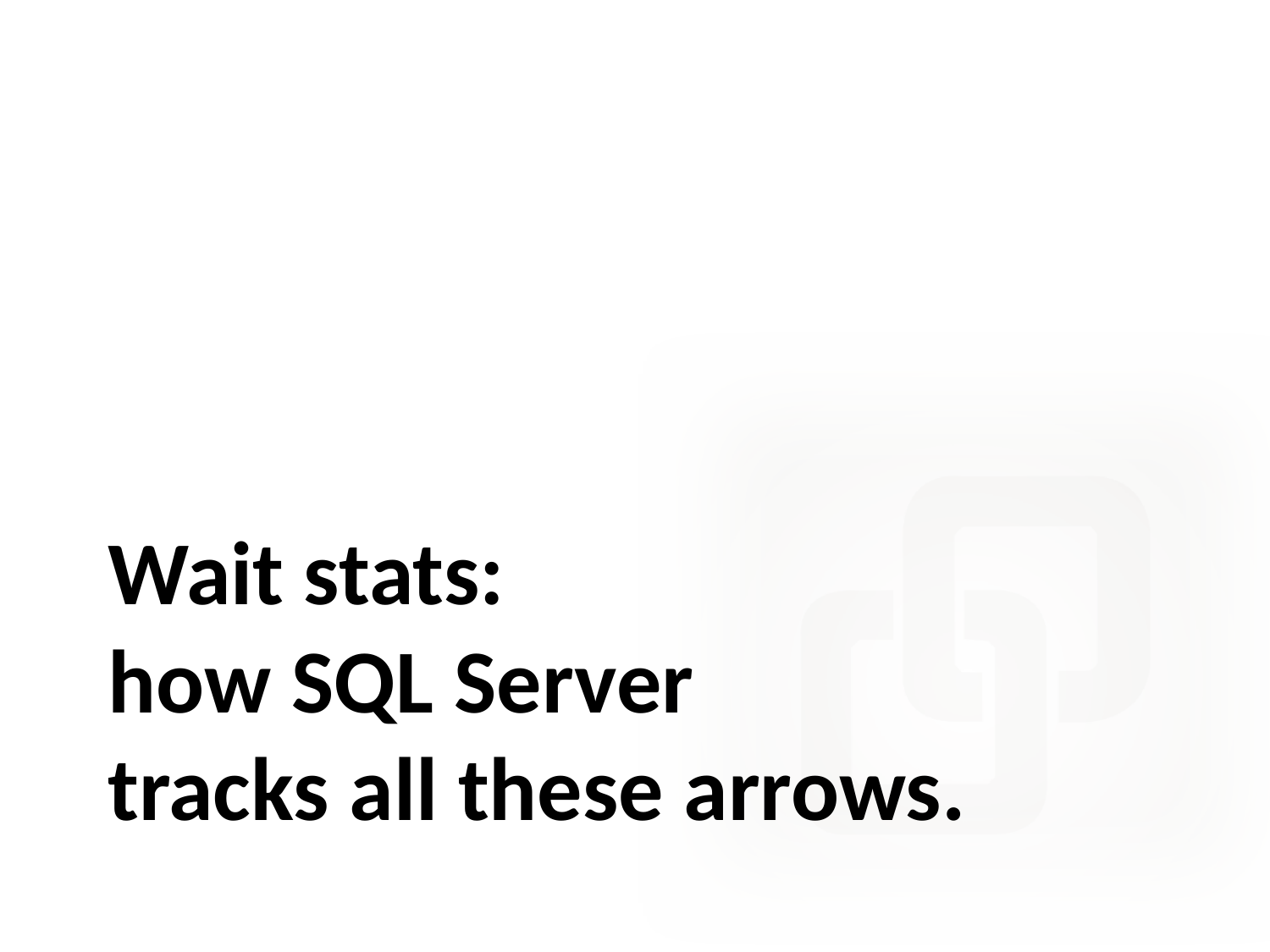

# Wait stats: how SQL Server tracks all these arrows.